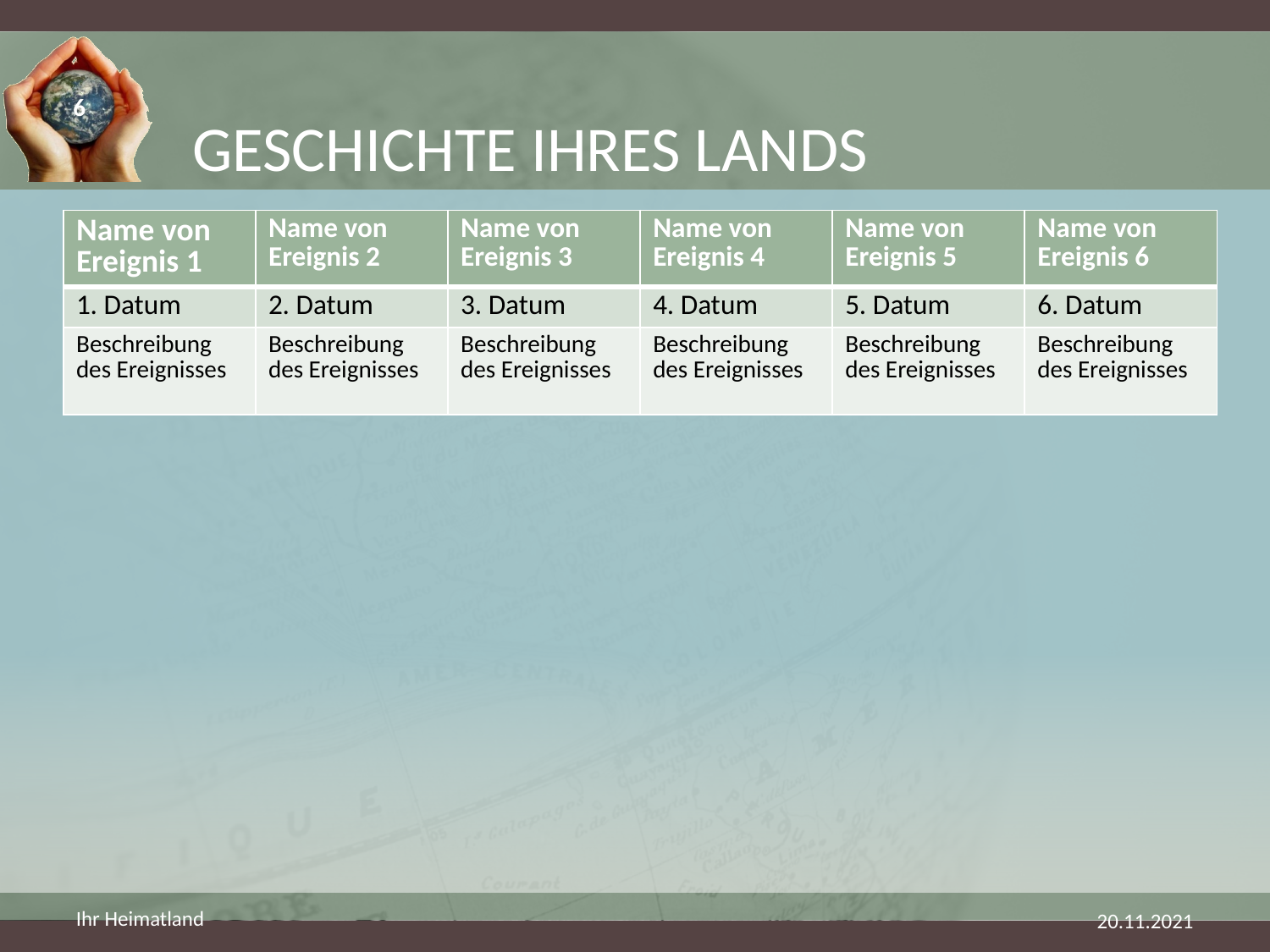

# Geschichte Ihres Lands
6
| Name von Ereignis 1 | Name von Ereignis 2 | Name von Ereignis 3 | Name von Ereignis 4 | Name von Ereignis 5 | Name von Ereignis 6 |
| --- | --- | --- | --- | --- | --- |
| 1. Datum | 2. Datum | 3. Datum | 4. Datum | 5. Datum | 6. Datum |
| Beschreibung des Ereignisses | Beschreibung des Ereignisses | Beschreibung des Ereignisses | Beschreibung des Ereignisses | Beschreibung des Ereignisses | Beschreibung des Ereignisses |
Ihr Heimatland
20.11.2021